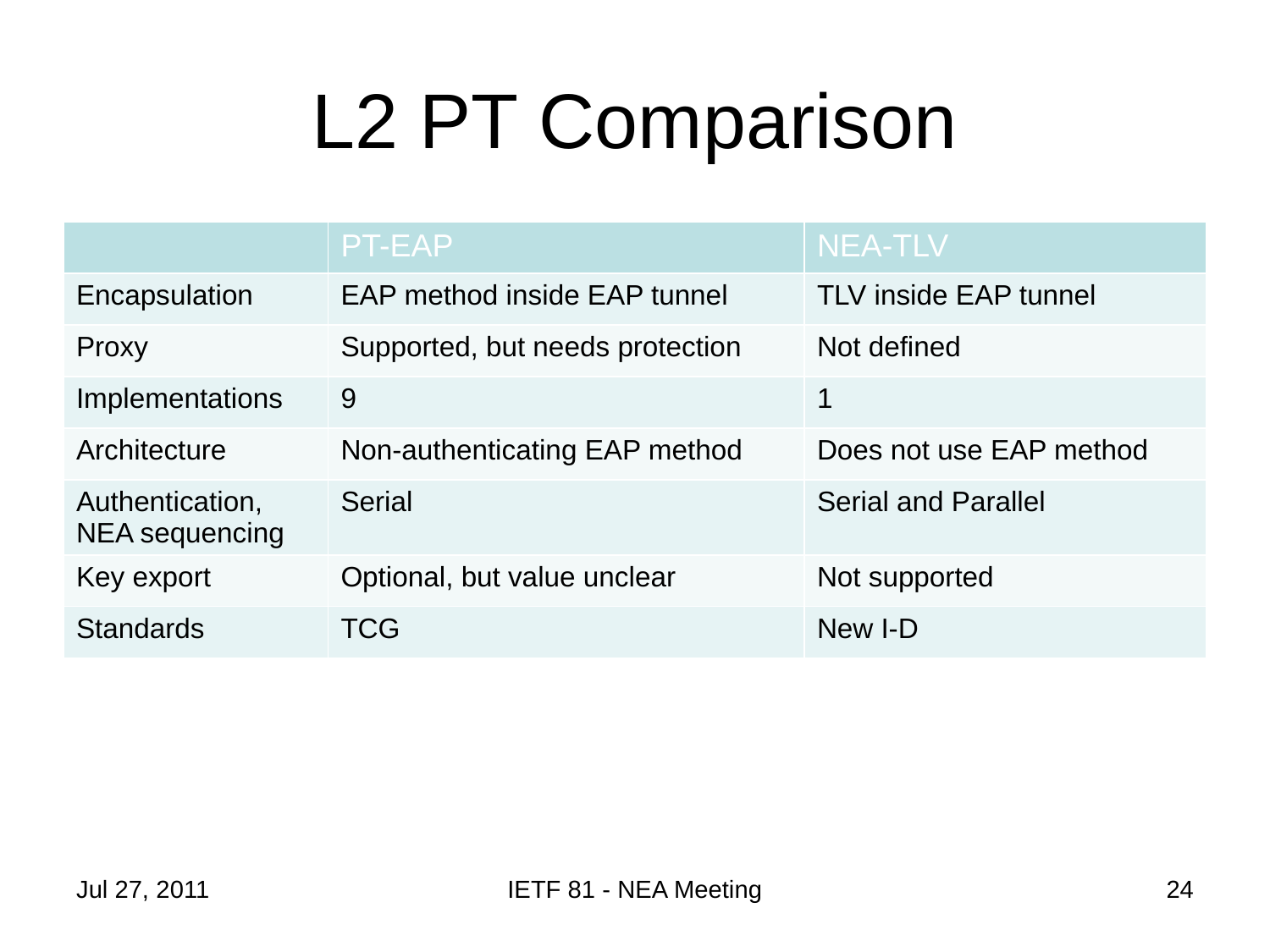

# L2 PT Comparison
|  | PT-EAP | NEA-TLV |
| --- | --- | --- |
| Encapsulation | EAP method inside EAP tunnel | TLV inside EAP tunnel |
| Proxy | Supported, but needs protection | Not defined |
| Implementations | 9 | 1 |
| Architecture | Non-authenticating EAP method | Does not use EAP method |
| Authentication, NEA sequencing | Serial | Serial and Parallel |
| Key export | Optional, but value unclear | Not supported |
| Standards | TCG | New I-D |
Jul 27, 2011
IETF 81 - NEA Meeting
24